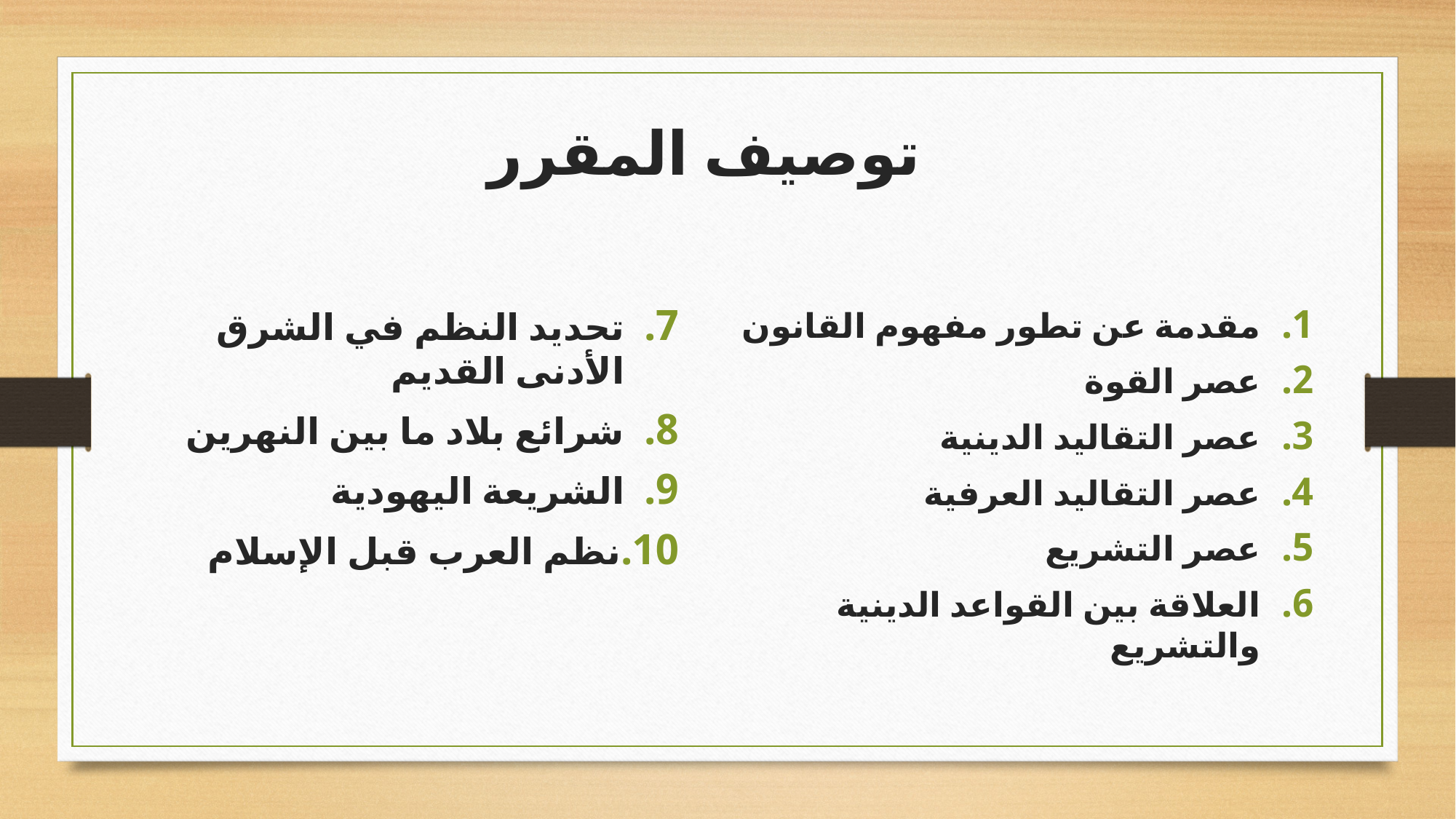

توصيف المقرر

تحديد النظم في الشرق الأدنى القديم
شرائع بلاد ما بين النهرين
الشريعة اليهودية
نظم العرب قبل الإسلام
مقدمة عن تطور مفهوم القانون
عصر القوة
عصر التقاليد الدينية
عصر التقاليد العرفية
عصر التشريع
العلاقة بين القواعد الدينية والتشريع